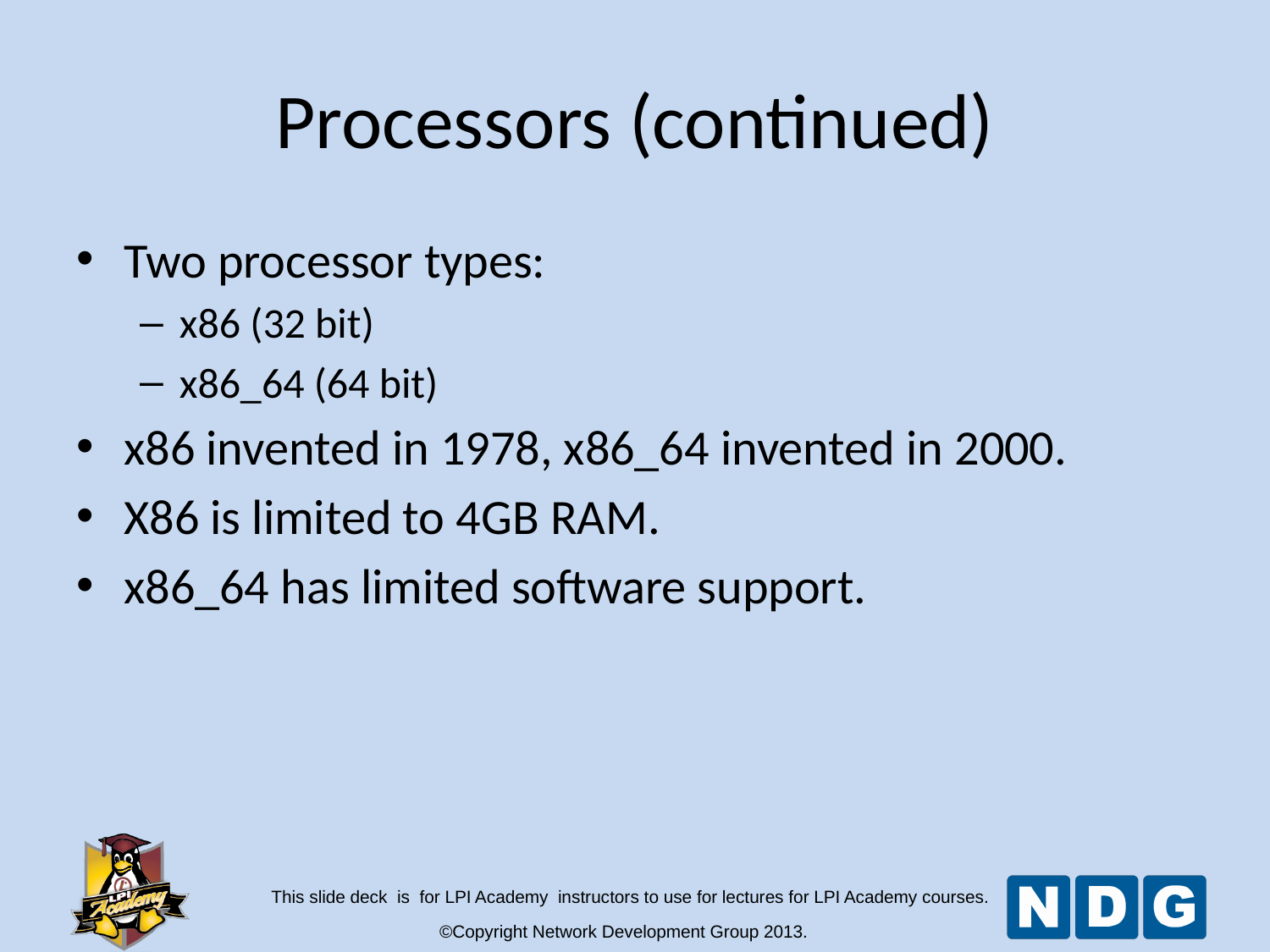

Processors (continued)
Two processor types:
x86 (32 bit)
x86_64 (64 bit)
x86 invented in 1978, x86_64 invented in 2000.
X86 is limited to 4GB RAM.
x86_64 has limited software support.